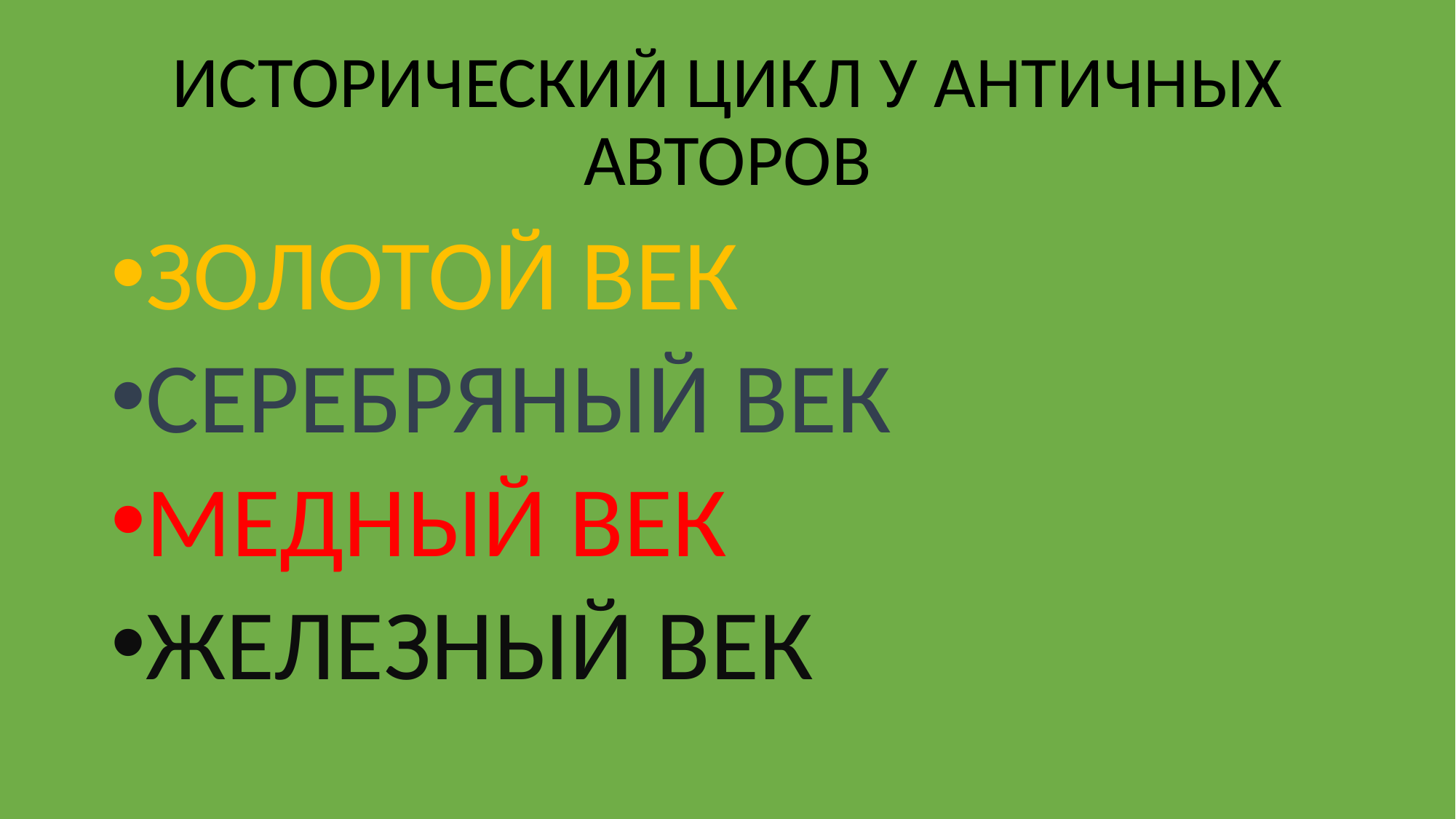

# ИСТОРИЧЕСКИЙ ЦИКЛ У АНТИЧНЫХ АВТОРОВ
ЗОЛОТОЙ ВЕК
СЕРЕБРЯНЫЙ ВЕК
МЕДНЫЙ ВЕК
ЖЕЛЕЗНЫЙ ВЕК